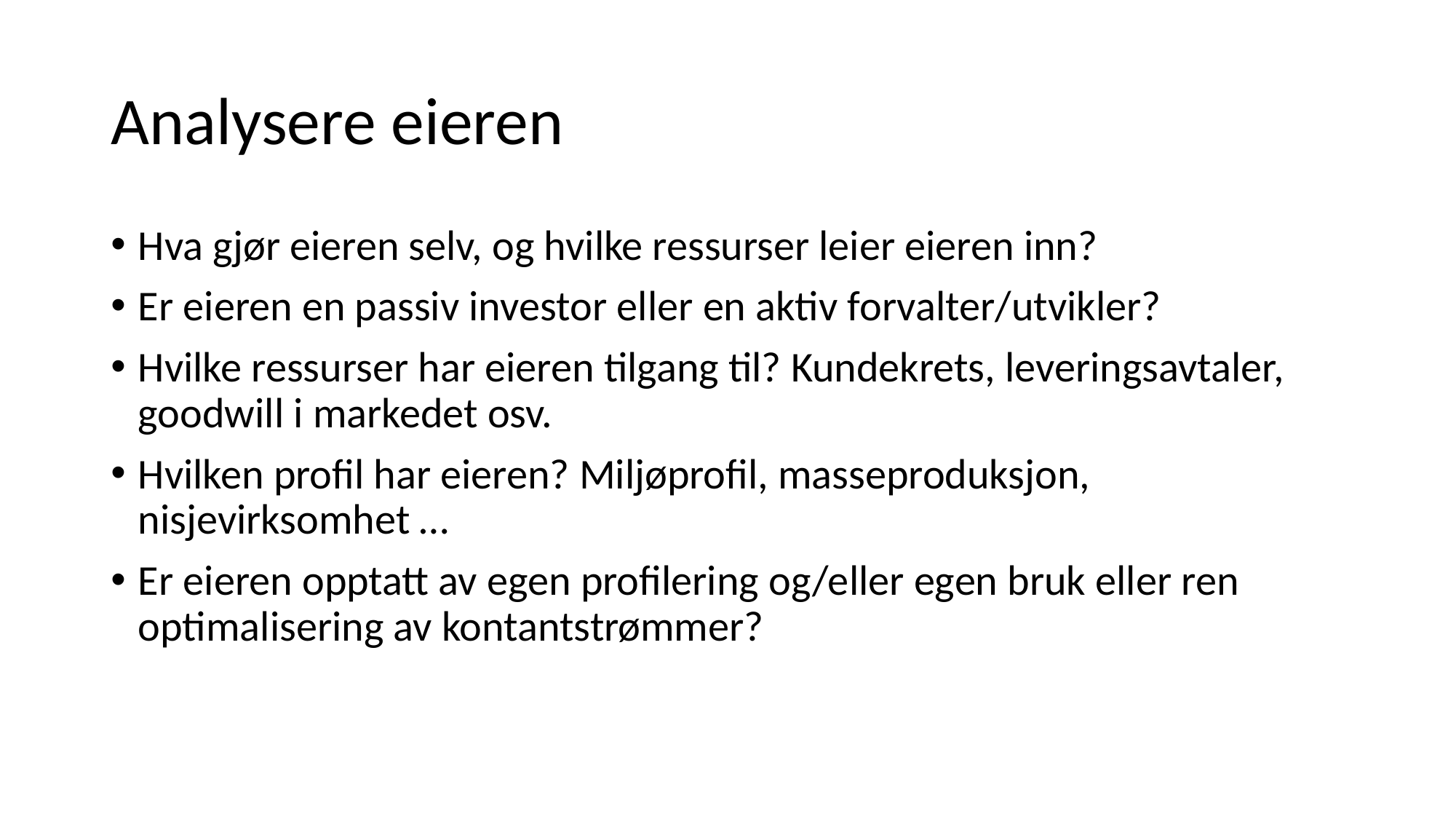

# Analysere eieren
Hva gjør eieren selv, og hvilke ressurser leier eieren inn?
Er eieren en passiv investor eller en aktiv forvalter/utvikler?
Hvilke ressurser har eieren tilgang til? Kundekrets, leveringsavtaler, goodwill i markedet osv.
Hvilken profil har eieren? Miljøprofil, masseproduksjon, nisjevirksomhet …
Er eieren opptatt av egen profilering og/eller egen bruk eller ren optimalisering av kontantstrømmer?